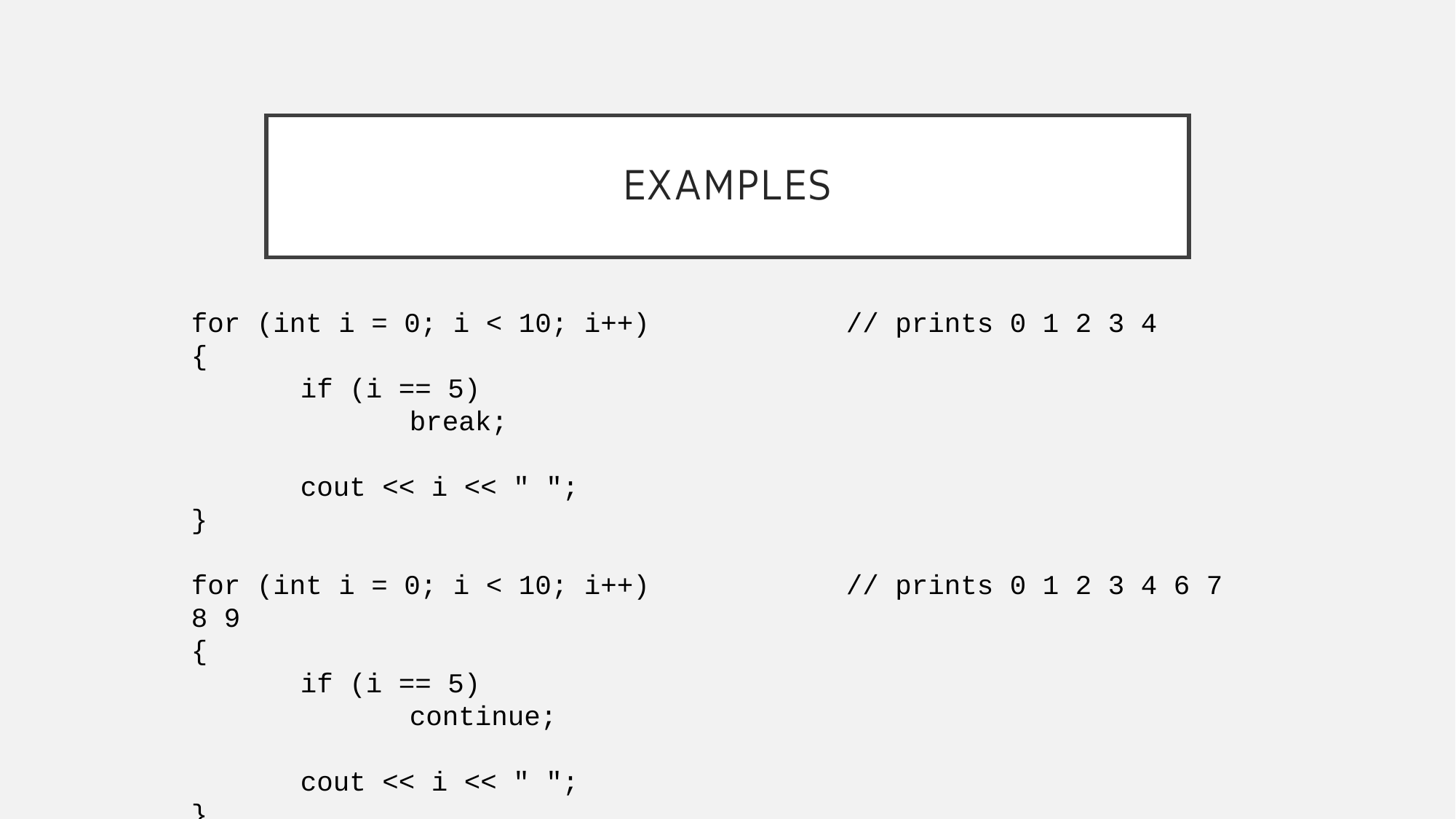

# Examples
for (int i = 0; i < 10; i++)		// prints 0 1 2 3 4
{
	if (i == 5)
		break;

	cout << i << " ";
}

for (int i = 0; i < 10; i++)		// prints 0 1 2 3 4 6 7 8 9
{
	if (i == 5)
		continue;

	cout << i << " ";
}